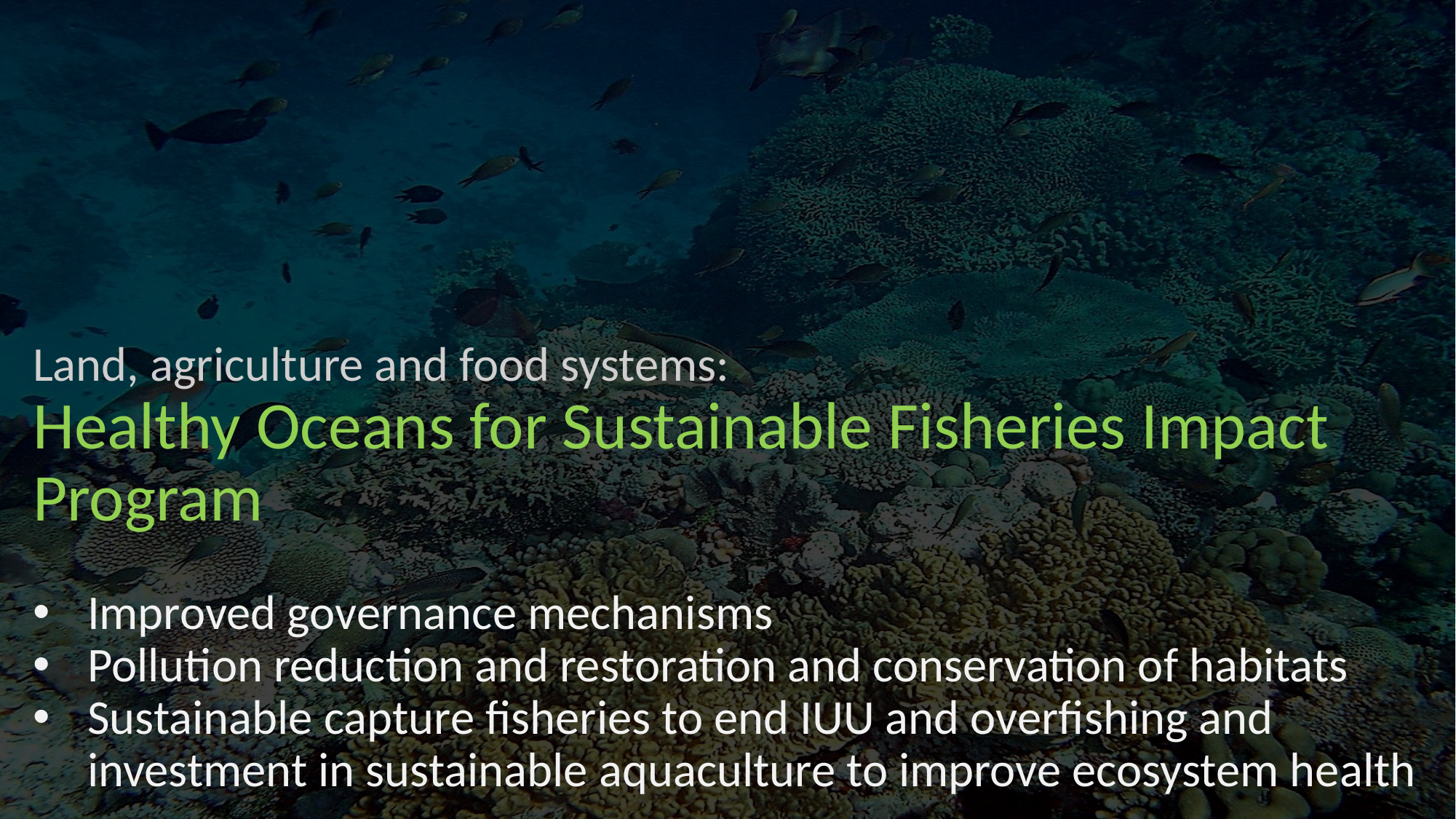

Land, agriculture and food systems:
Healthy Oceans for Sustainable Fisheries Impact Program

Improved governance mechanisms
Pollution reduction and restoration and conservation of habitats
Sustainable capture fisheries to end IUU and overfishing and investment in sustainable aquaculture to improve ecosystem health